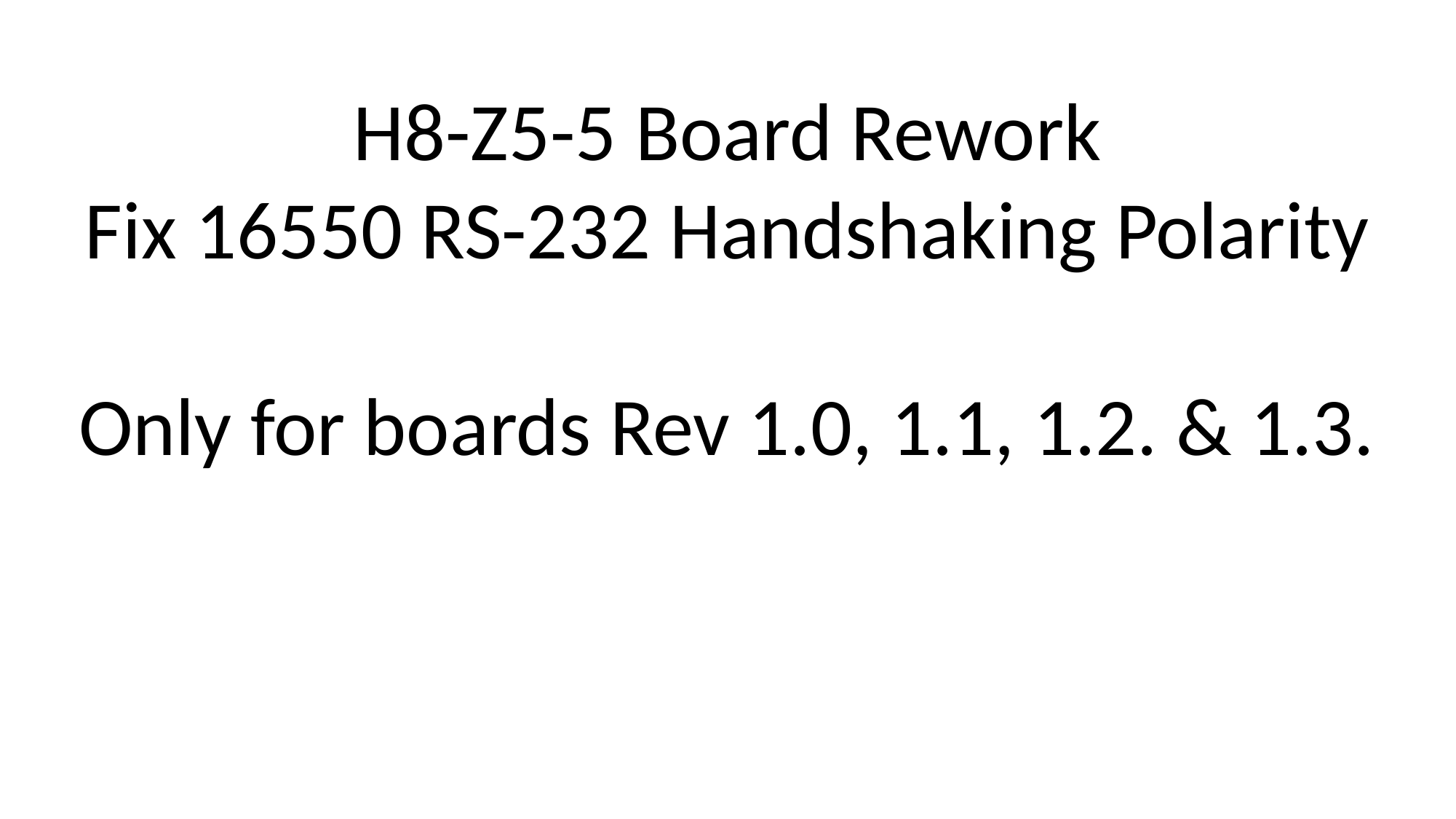

H8-Z5-5 Board Rework
Fix 16550 RS-232 Handshaking Polarity

Only for boards Rev 1.0, 1.1, 1.2. & 1.3.